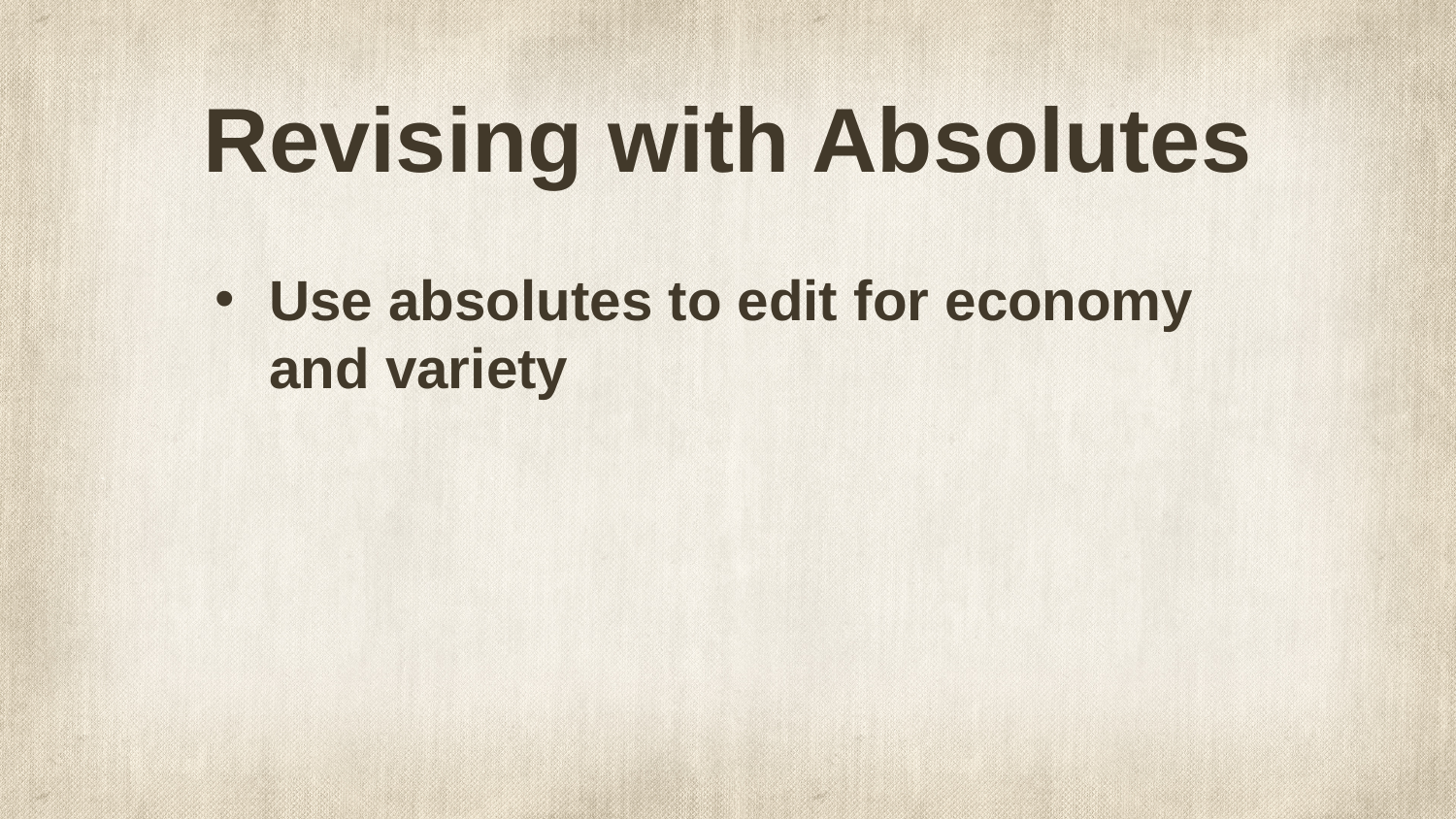

# Revising with Absolutes
Use absolutes to edit for economy and variety